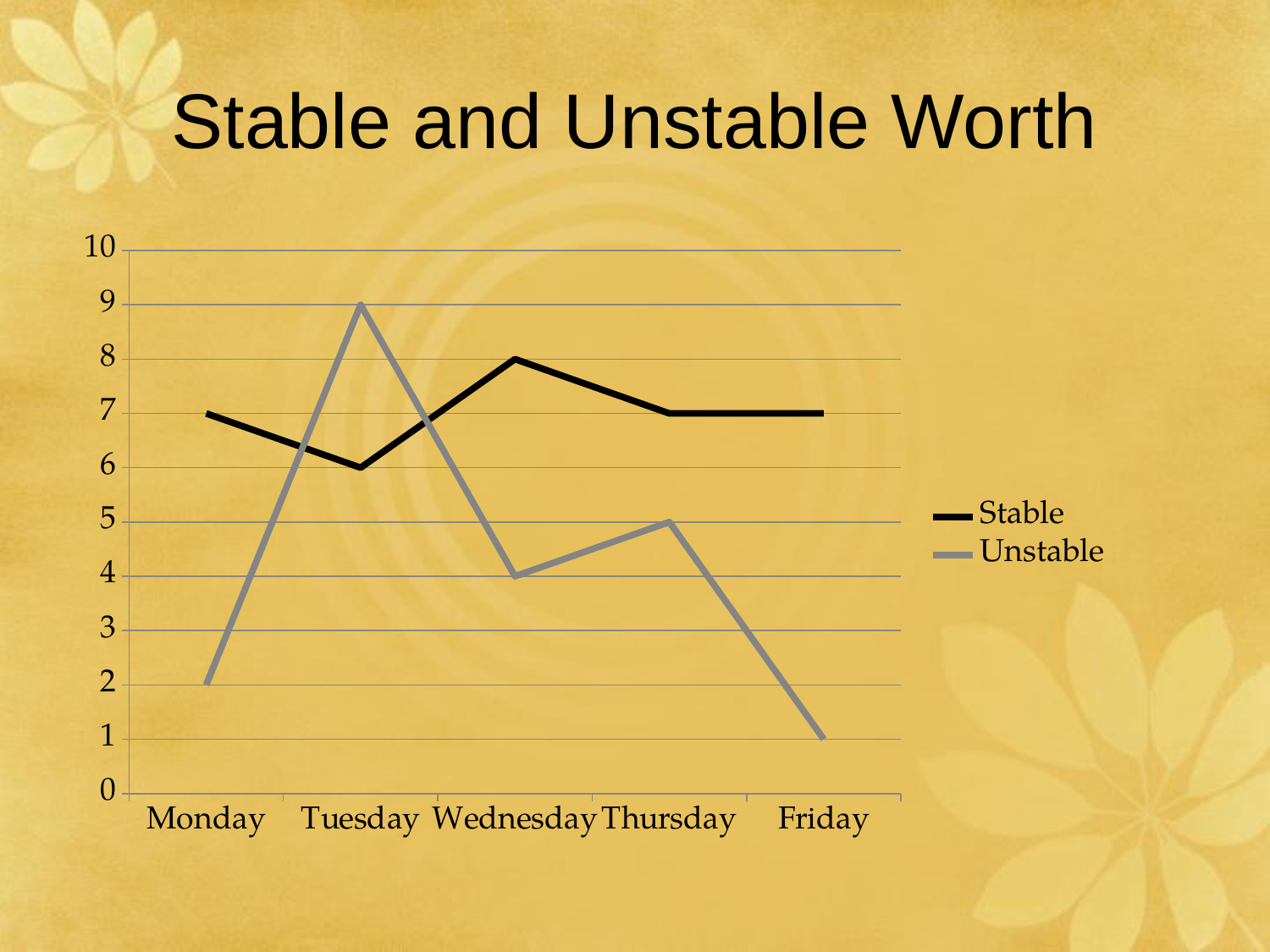

# Stable and Unstable Worth

### Chart

| Category | Stable | Unstable |
|---|---|---|
| Monday | 7.0 | 2.0 |
| Tuesday | 6.0 | 9.0 |
| Wednesday | 8.0 | 4.0 |
| Thursday | 7.0 | 5.0 |
| Friday | 7.0 | 1.0 |